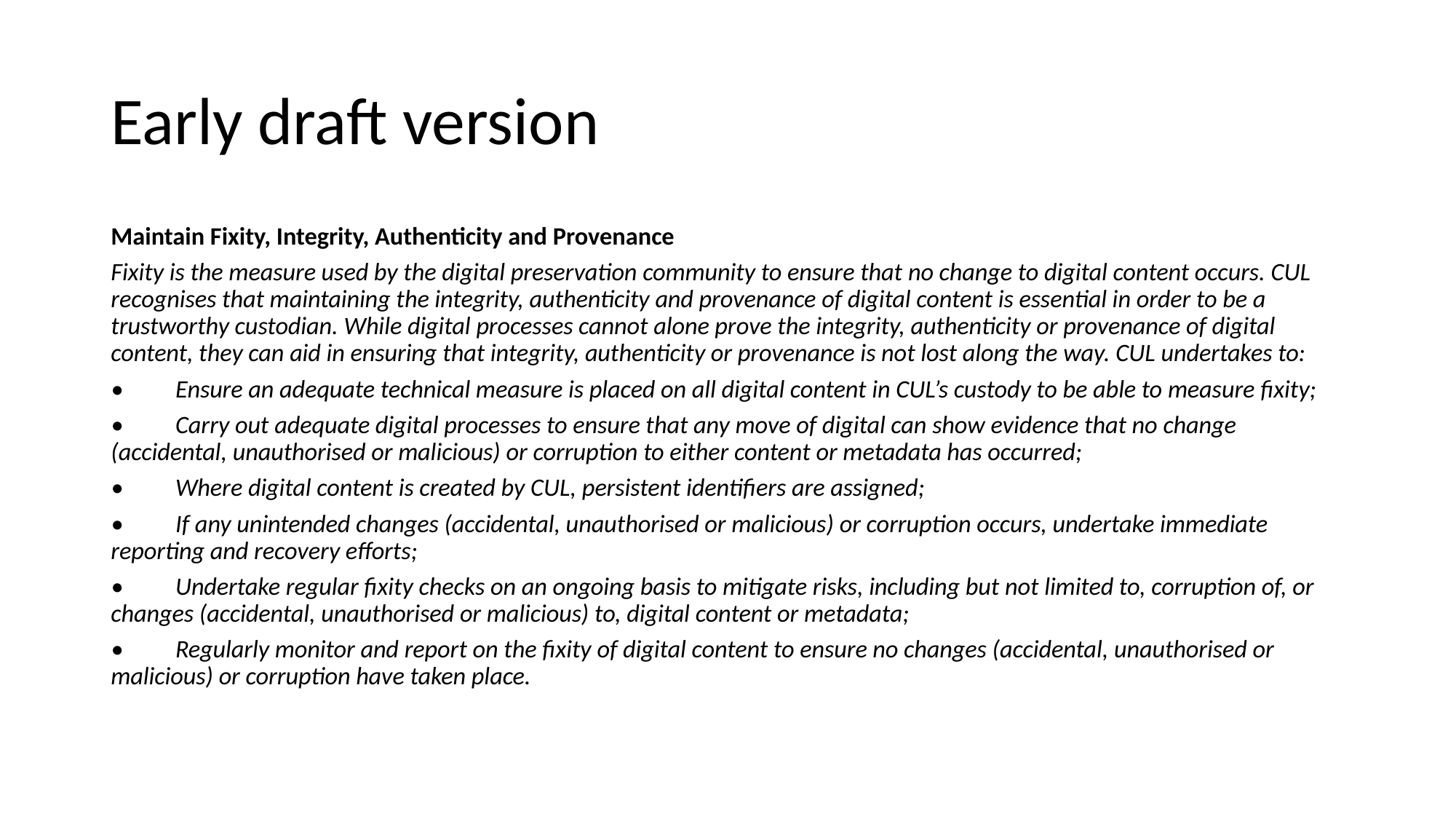

# Early draft version
Maintain Fixity, Integrity, Authenticity and Provenance
Fixity is the measure used by the digital preservation community to ensure that no change to digital content occurs. CUL recognises that maintaining the integrity, authenticity and provenance of digital content is essential in order to be a trustworthy custodian. While digital processes cannot alone prove the integrity, authenticity or provenance of digital content, they can aid in ensuring that integrity, authenticity or provenance is not lost along the way. CUL undertakes to:
•	Ensure an adequate technical measure is placed on all digital content in CUL’s custody to be able to measure fixity;
•	Carry out adequate digital processes to ensure that any move of digital can show evidence that no change (accidental, unauthorised or malicious) or corruption to either content or metadata has occurred;
•	Where digital content is created by CUL, persistent identifiers are assigned;
•	If any unintended changes (accidental, unauthorised or malicious) or corruption occurs, undertake immediate reporting and recovery efforts;
•	Undertake regular fixity checks on an ongoing basis to mitigate risks, including but not limited to, corruption of, or changes (accidental, unauthorised or malicious) to, digital content or metadata;
•	Regularly monitor and report on the fixity of digital content to ensure no changes (accidental, unauthorised or malicious) or corruption have taken place.